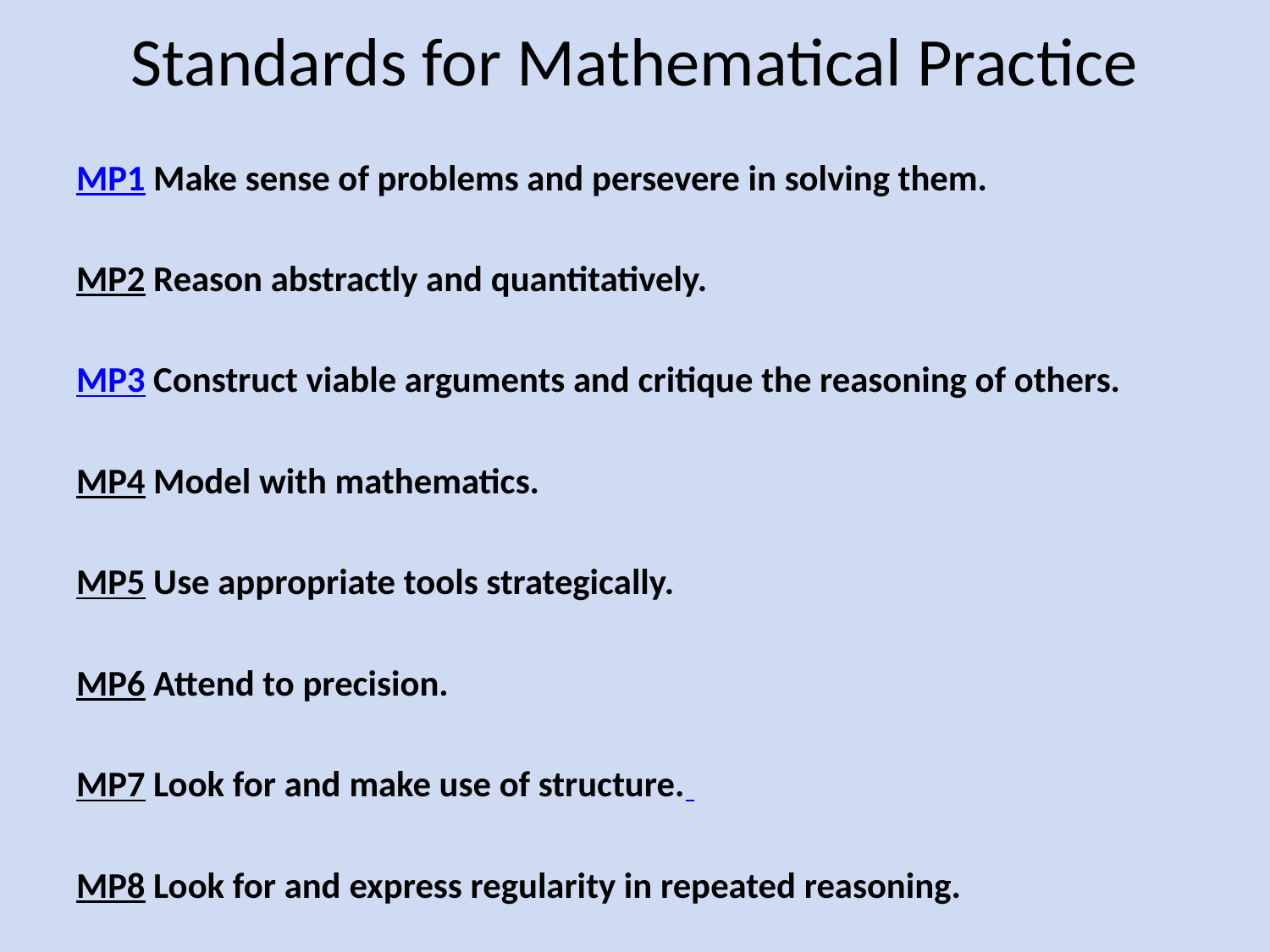

# Standards for Mathematical Practice
MP1 Make sense of problems and persevere in solving them.

MP2 Reason abstractly and quantitatively.

MP3 Construct viable arguments and critique the reasoning of others.

MP4 Model with mathematics.

MP5 Use appropriate tools strategically.

MP6 Attend to precision.

MP7 Look for and make use of structure.

MP8 Look for and express regularity in repeated reasoning.